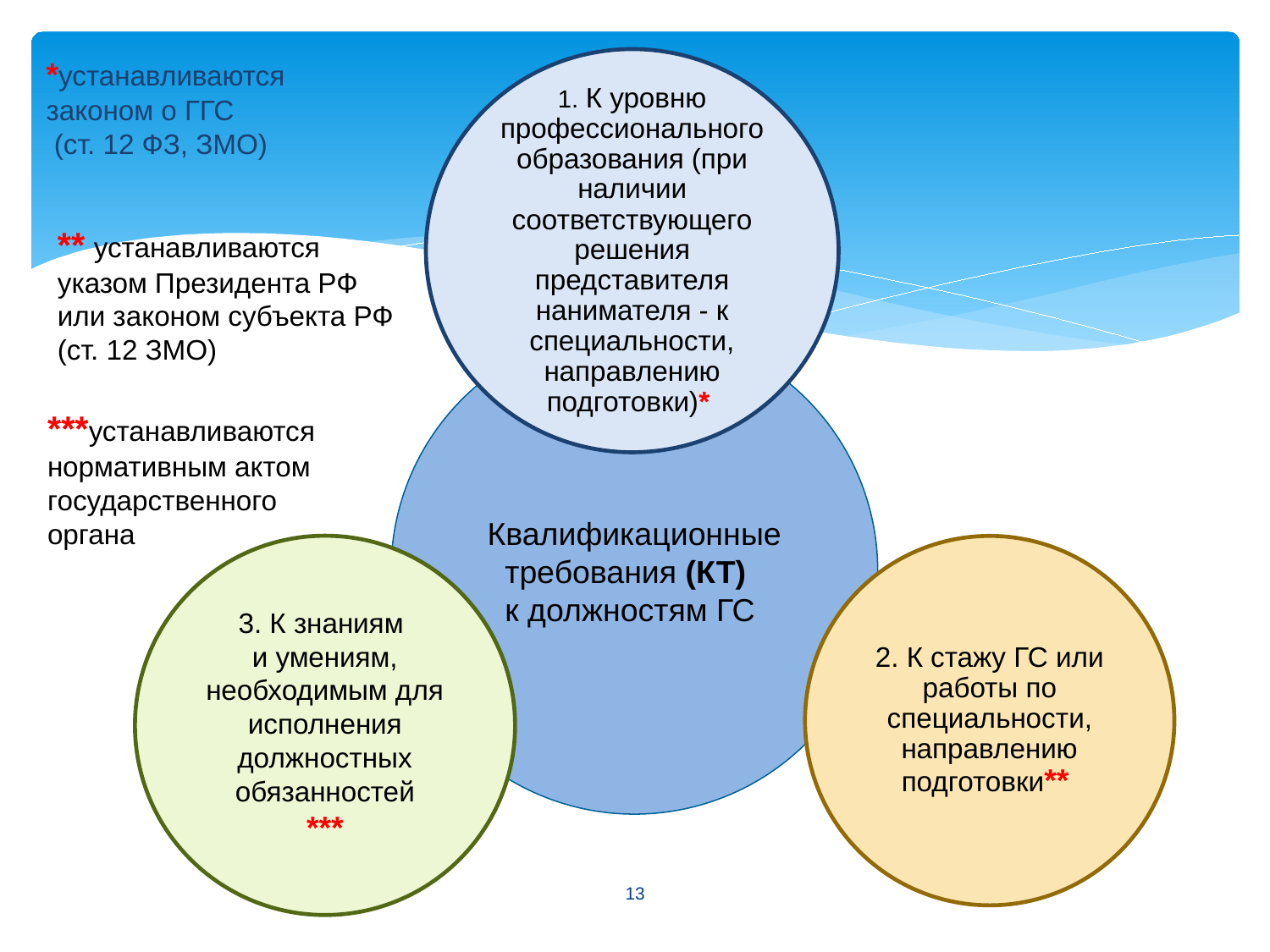

*устанавливаются законом о ГГС
 (ст. 12 ФЗ, ЗМО)
Квалификационные требования (КТ)
к должностям ГС
1. К уровню профессионального образования (при наличии соответствующего решения представителя нанимателя - к специальности, направлению подготовки)*
2. К стажу ГС или работы по специальности, направлению подготовки**
3. К знаниям
и умениям, необходимым для исполнения должностных обязанностей
***
** устанавливаются указом Президента РФ или законом субъекта РФ (ст. 12 ЗМО)

***устанавливаются нормативным актом государственного органа
13